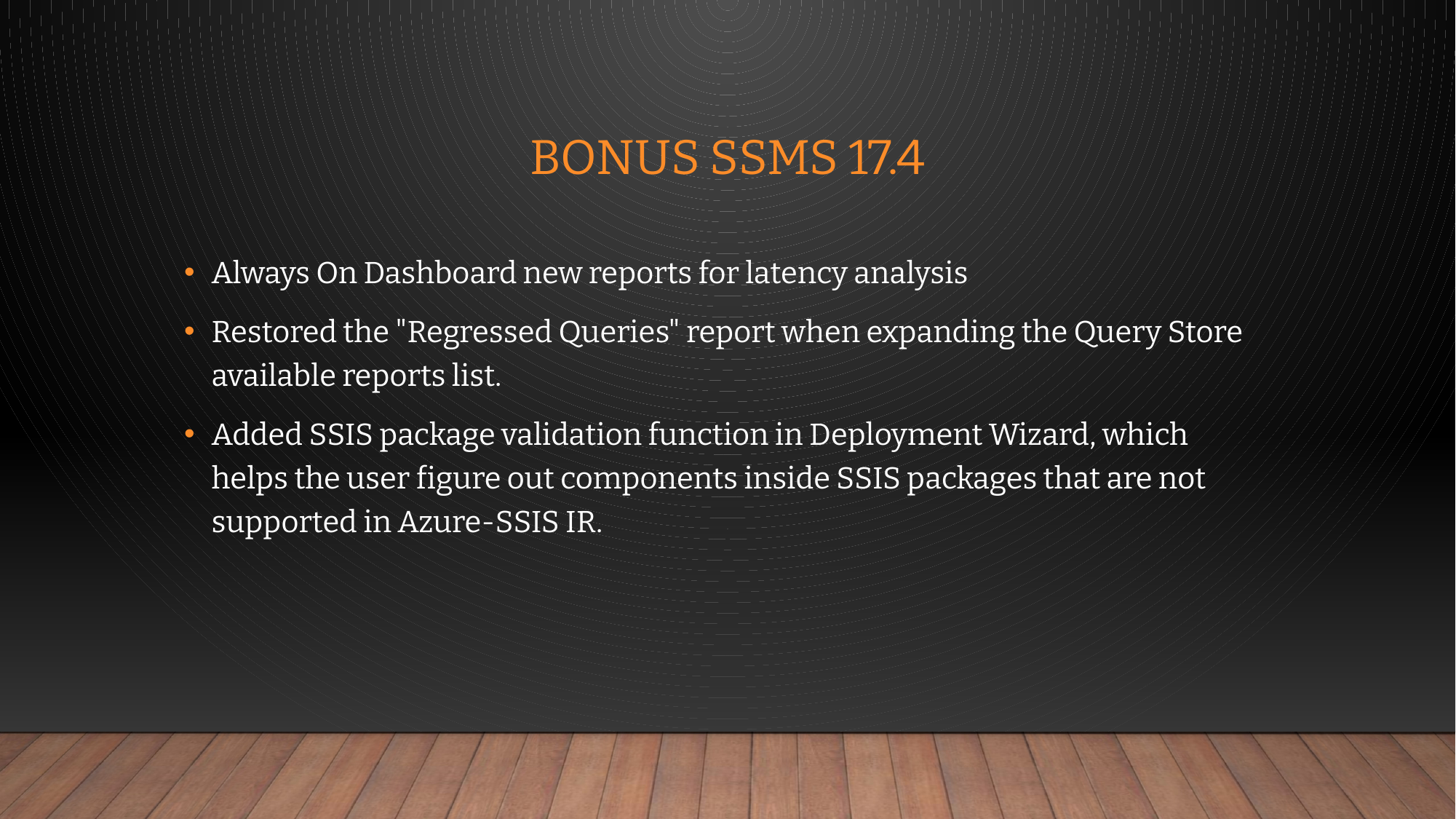

# BONUS SSMS 17.4
Always On Dashboard new reports for latency analysis
Restored the "Regressed Queries" report when expanding the Query Store available reports list.
Added SSIS package validation function in Deployment Wizard, which helps the user figure out components inside SSIS packages that are not supported in Azure-SSIS IR.